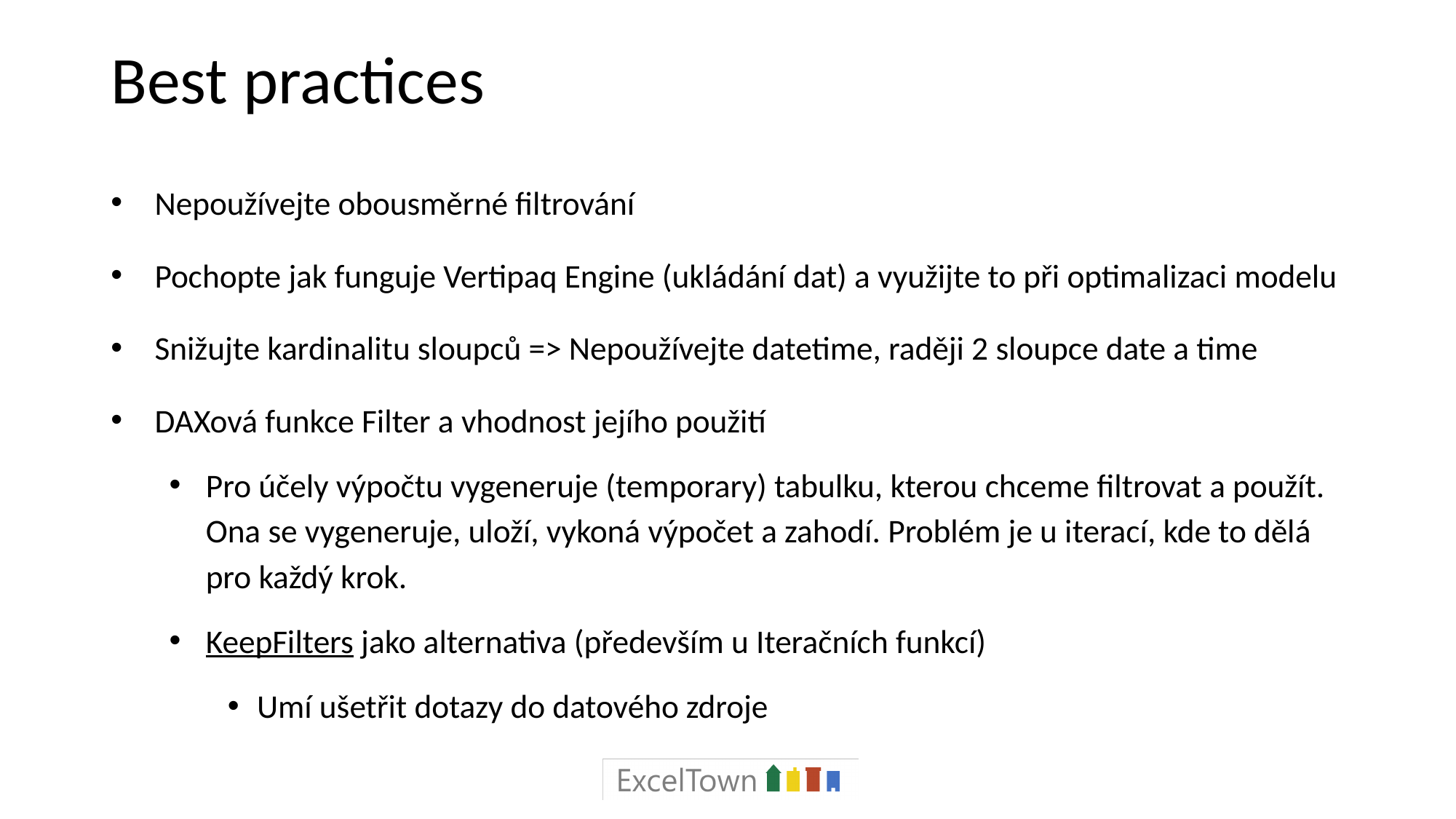

# Best practices
Nepoužívejte obousměrné filtrování
Pochopte jak funguje Vertipaq Engine (ukládání dat) a využijte to při optimalizaci modelu
Snižujte kardinalitu sloupců => Nepoužívejte datetime, raději 2 sloupce date a time
DAXová funkce Filter a vhodnost jejího použití
Pro účely výpočtu vygeneruje (temporary) tabulku, kterou chceme filtrovat a použít. Ona se vygeneruje, uloží, vykoná výpočet a zahodí. Problém je u iterací, kde to dělá pro každý krok.
KeepFilters jako alternativa (především u Iteračních funkcí)
Umí ušetřit dotazy do datového zdroje